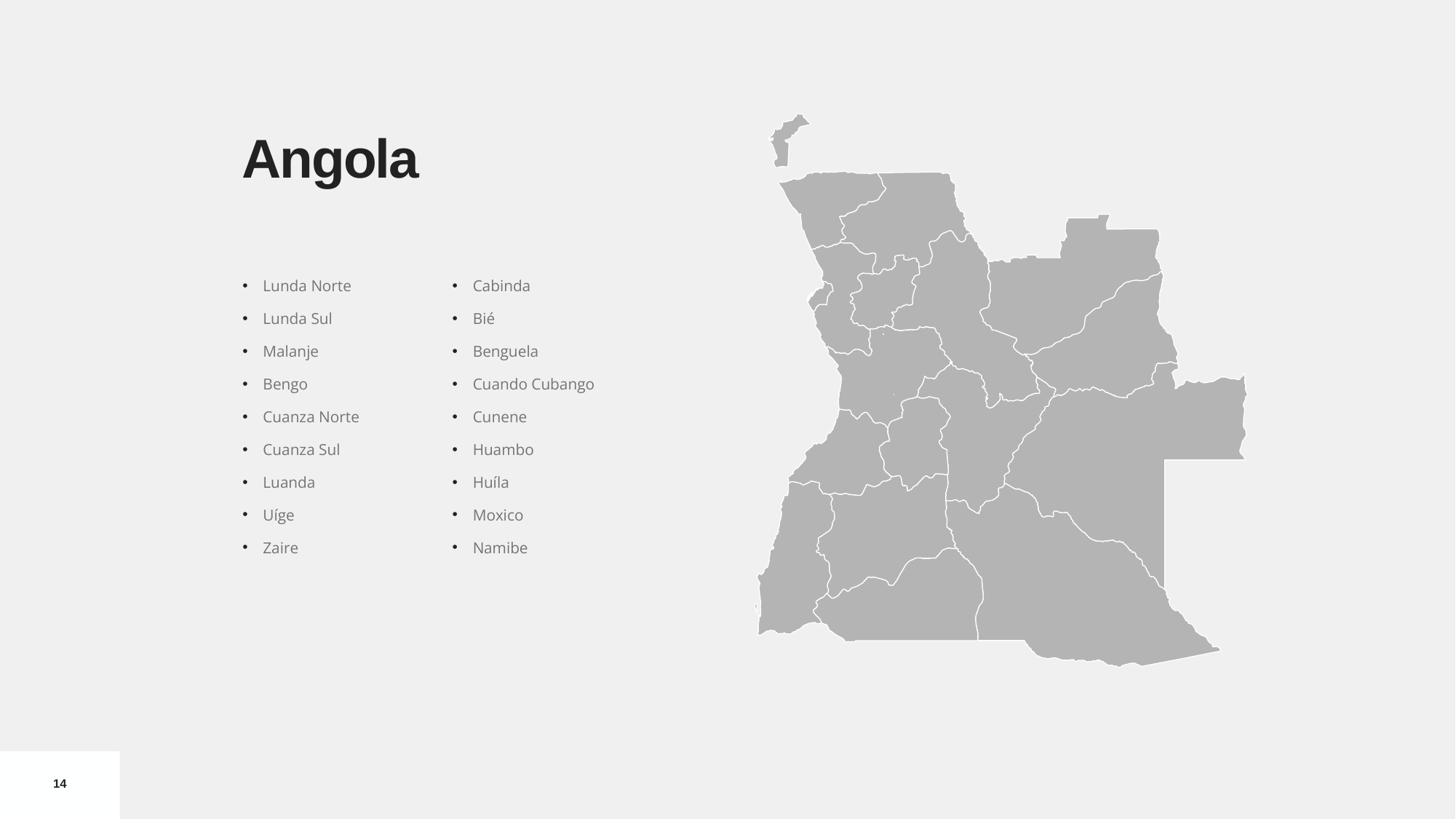

# Angola

Lunda Norte
Lunda Sul
Malanje
Bengo
Cuanza Norte
Cuanza Sul
Luanda
Uíge
Zaire
Cabinda
Bié
Benguela
Cuando Cubango
Cunene
Huambo
Huíla
Moxico
Namibe